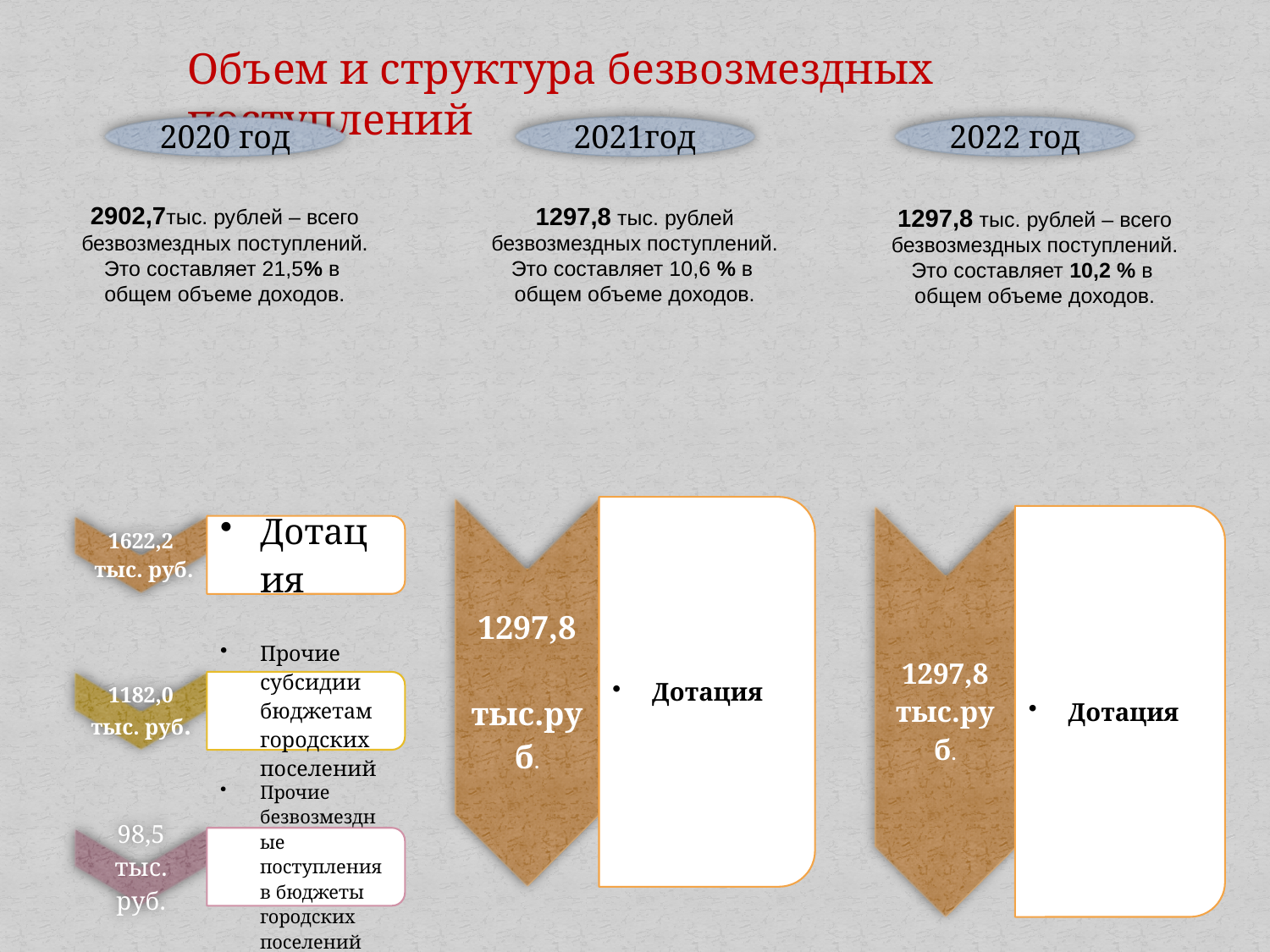

Объем и структура безвозмездных поступлений
2020 год
2021год
2022 год

[unsupported chart]

[unsupported chart]

2902,7тыс. рублей – всего
безвозмездных поступлений.
Это составляет 21,5% в
общем объеме доходов.
1297,8 тыс. рублей
безвозмездных поступлений.
Это составляет 10,6 % в
общем объеме доходов.
1297,8 тыс. рублей – всего
безвозмездных поступлений.
Это составляет 10,2 % в
общем объеме доходов.
1297,8
 тыс.руб.
Дотация
1297,8
тыс.руб.
Дотация
1622,2
 тыс. руб.
1182,0 тыс. руб.
98,5 тыс. руб.
Дотация
Прочие субсидии бюджетам городских поселений
Прочие безвозмездные поступления в бюджеты городских поселений